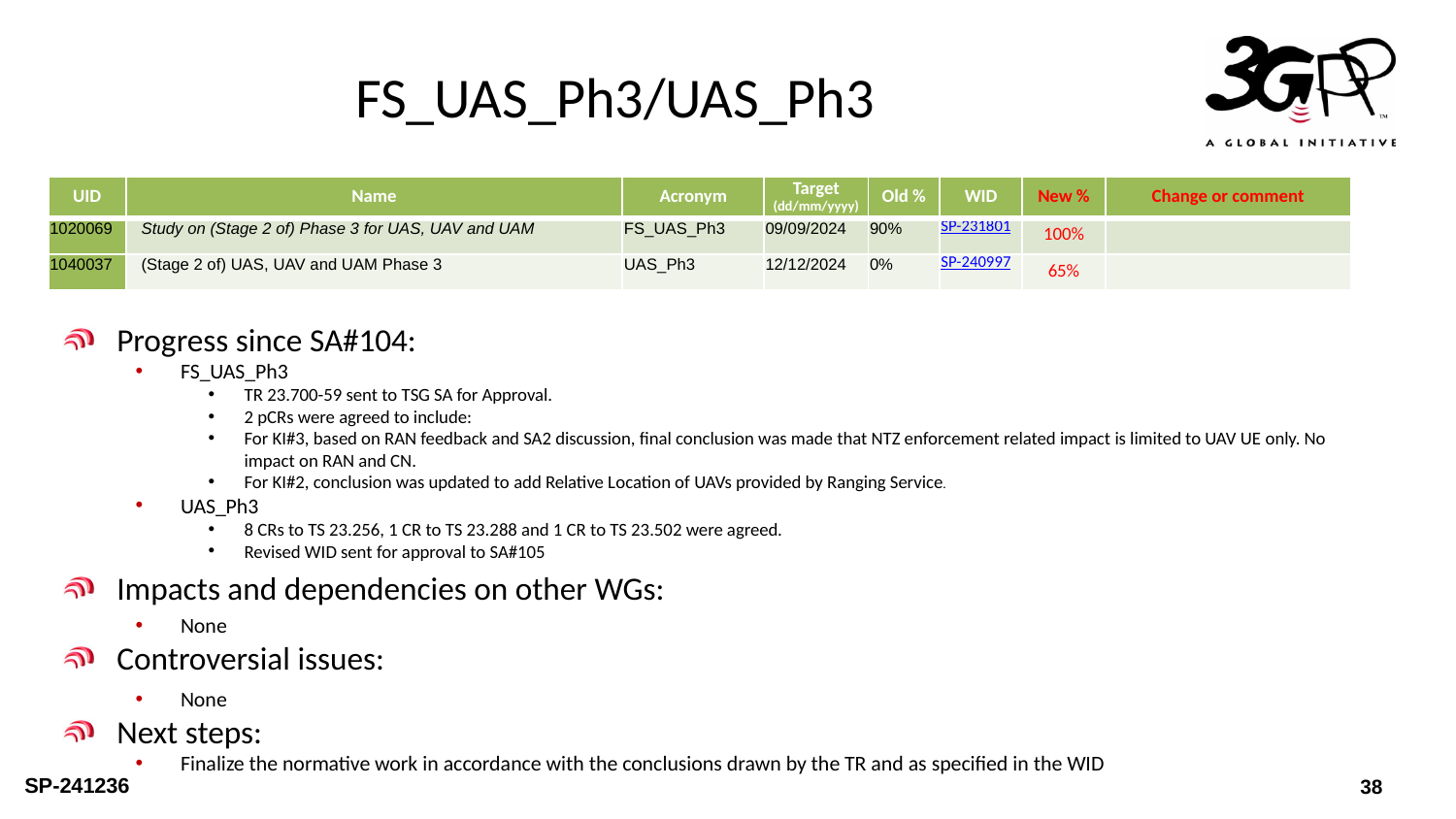

# FS_UAS_Ph3/UAS_Ph3
| UID | Name | Acronym | Target (dd/mm/yyyy) | Old % | WID | New % | Change or comment |
| --- | --- | --- | --- | --- | --- | --- | --- |
| 1020069 | Study on (Stage 2 of) Phase 3 for UAS, UAV and UAM | FS\_UAS\_Ph3 | 09/09/2024 | 90% | SP-231801 | 100% |  |
| 1040037 | (Stage 2 of) UAS, UAV and UAM Phase 3 | UAS\_Ph3 | 12/12/2024 | 0% | SP-240997 | 65% |  |
Progress since SA#104:
FS_UAS_Ph3
TR 23.700-59 sent to TSG SA for Approval.
2 pCRs were agreed to include:
For KI#3, based on RAN feedback and SA2 discussion, final conclusion was made that NTZ enforcement related impact is limited to UAV UE only. No impact on RAN and CN.
For KI#2, conclusion was updated to add Relative Location of UAVs provided by Ranging Service.
UAS_Ph3
8 CRs to TS 23.256, 1 CR to TS 23.288 and 1 CR to TS 23.502 were agreed.
Revised WID sent for approval to SA#105
Impacts and dependencies on other WGs:
None
Controversial issues:
None
Next steps:
Finalize the normative work in accordance with the conclusions drawn by the TR and as specified in the WID